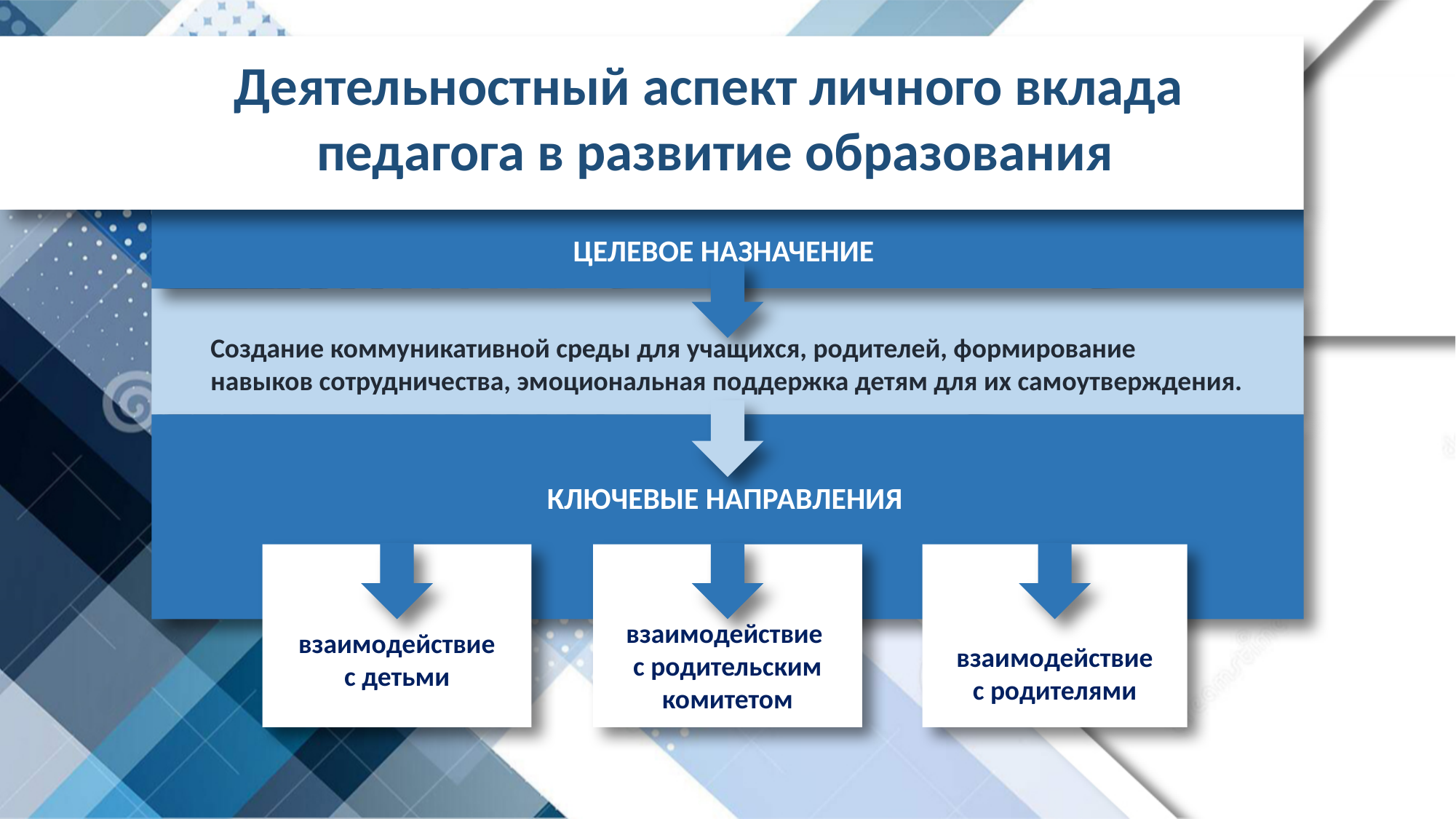

Деятельностный аспект личного вклада
педагога в развитие образования

ЦЕЛЕВОЕ НАЗНАЧЕНИЕ

Создание коммуникативной среды для учащихся, родителей, формирование навыков сотрудничества, эмоциональная поддержка детям для их самоутверждения.

КЛЮЧЕВЫЕ НАПРАВЛЕНИЯ

взаимодействие
с родительским комитетом
взаимодействие
с детьми
взаимодействие с родителями